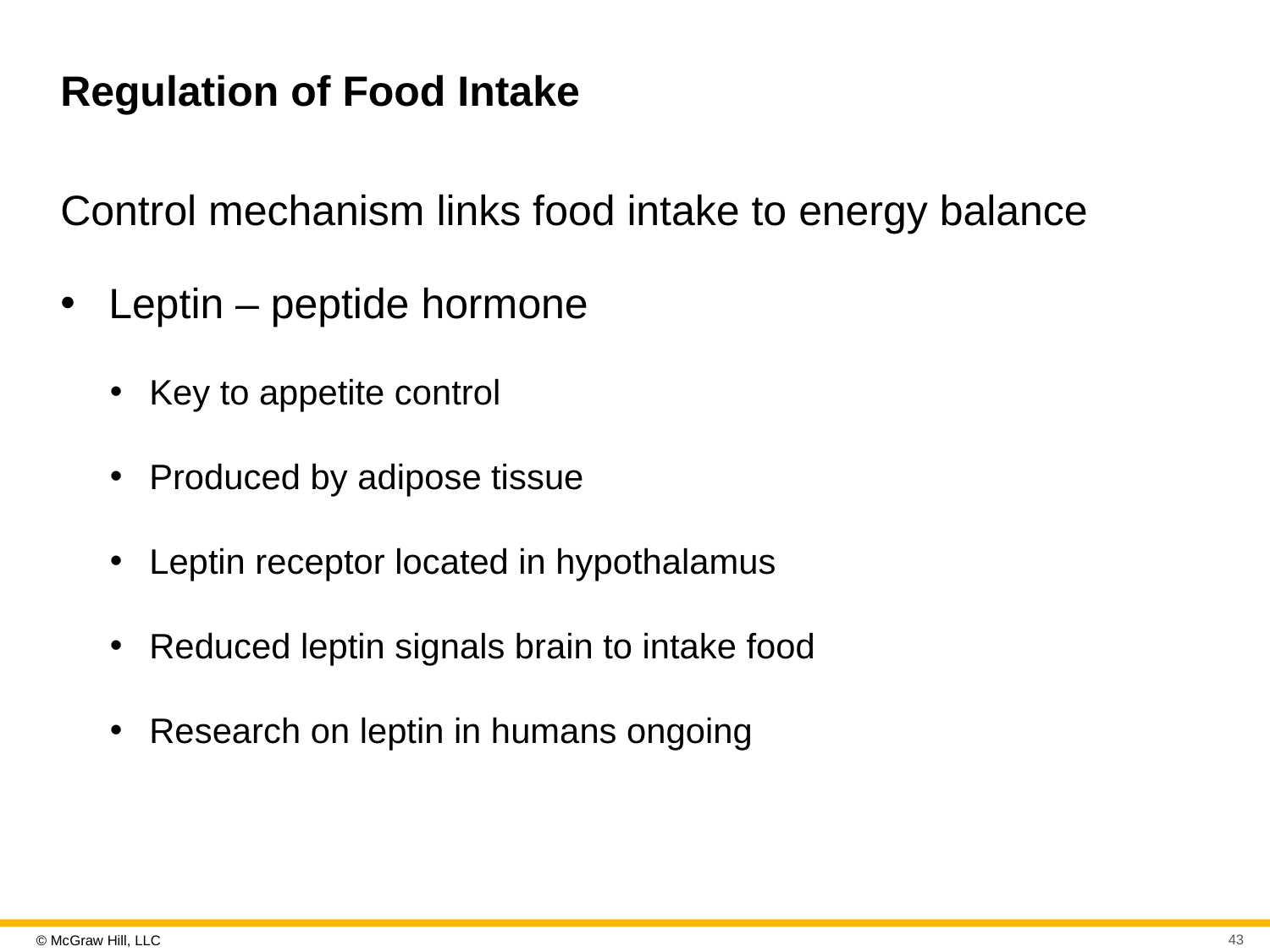

# Regulation of Food Intake
Control mechanism links food intake to energy balance
Leptin – peptide hormone
Key to appetite control
Produced by adipose tissue
Leptin receptor located in hypothalamus
Reduced leptin signals brain to intake food
Research on leptin in humans ongoing
43